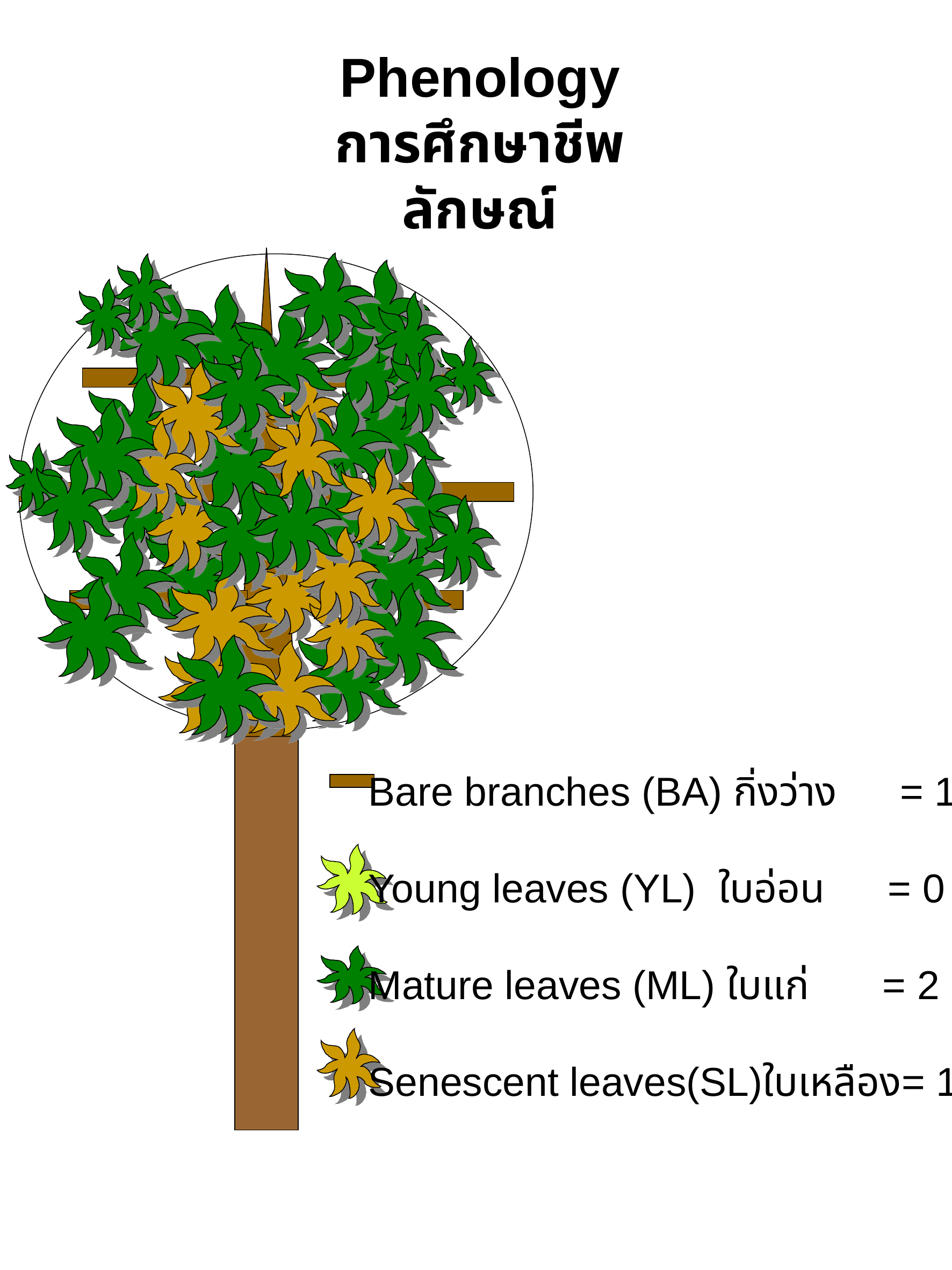

Phenology
การศึกษาชีพลักษณ์

Bare branches (BA) กิ่งว่าง      = 1

Young leaves (YL)  ใบอ่อน      = 0

Mature leaves (ML) ใบแก่       = 2

Senescent leaves(SL)ใบเหลือง= 1